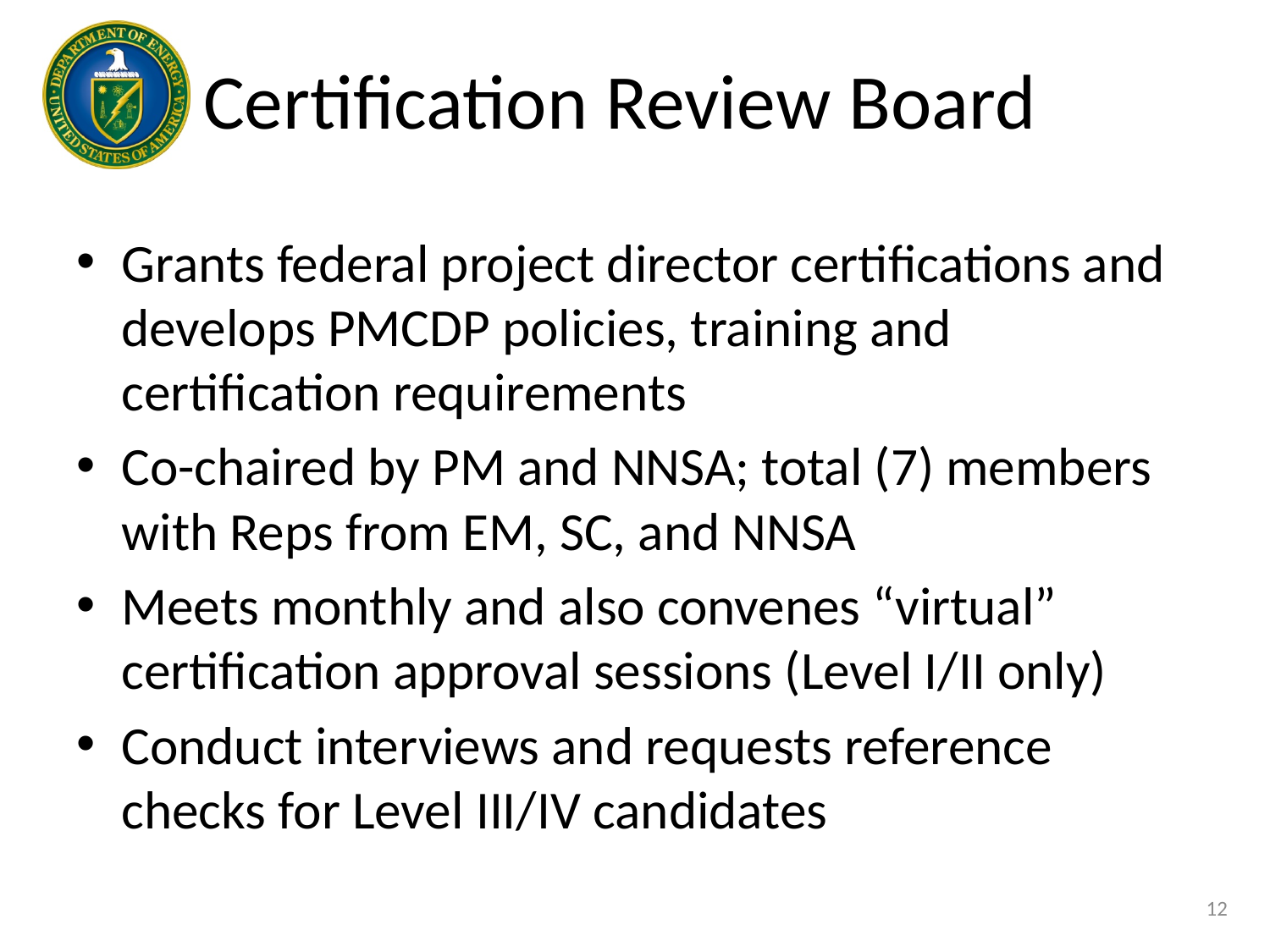

# Certification Review Board
Grants federal project director certifications and develops PMCDP policies, training and certification requirements
Co-chaired by PM and NNSA; total (7) members with Reps from EM, SC, and NNSA
Meets monthly and also convenes “virtual” certification approval sessions (Level I/II only)
Conduct interviews and requests reference checks for Level III/IV candidates
12